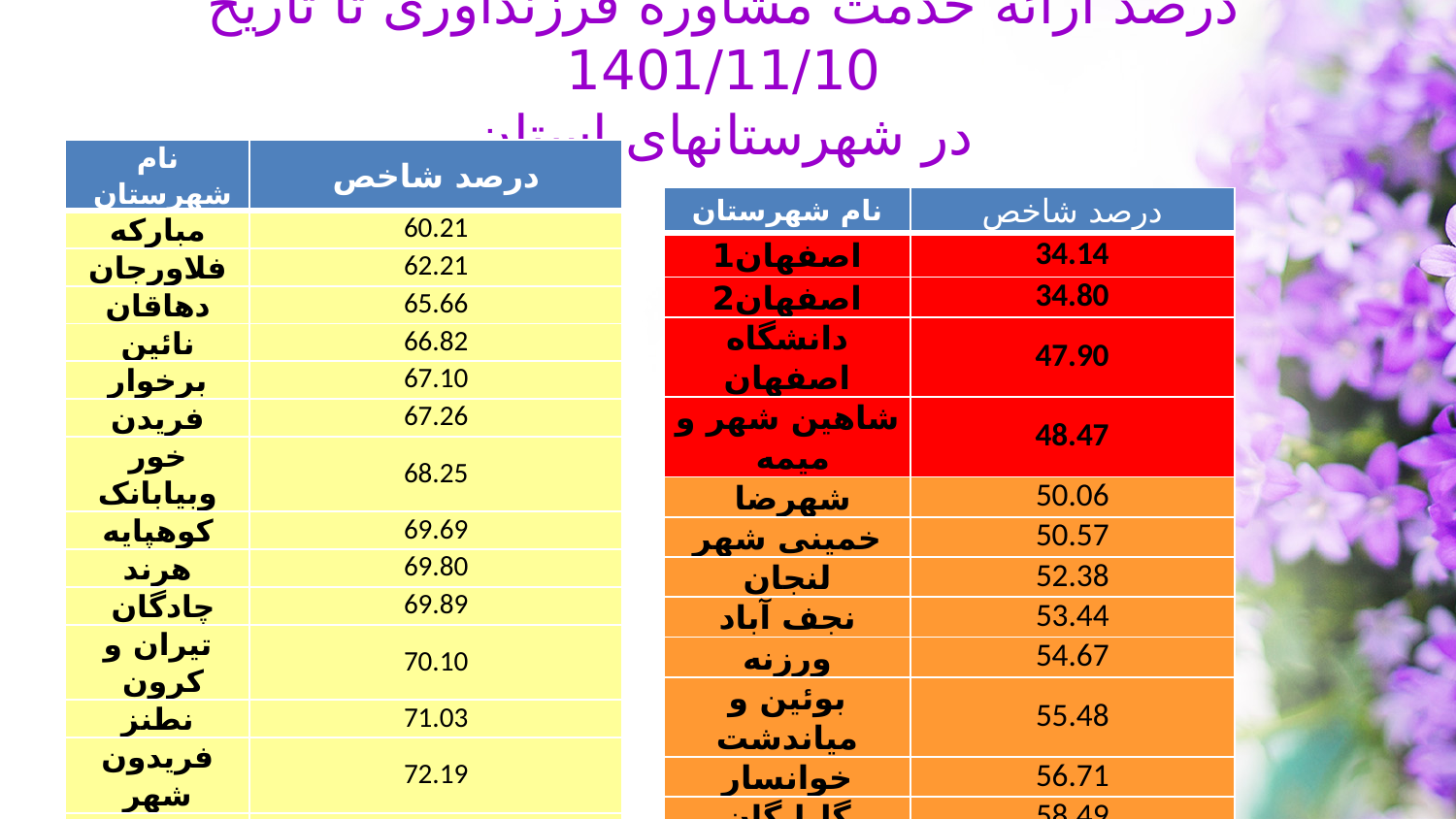

درصد ارائه خدمت مشاوره فرزندآوری تا تاریخ 1401/11/10
در شهرستانهای استان
| نام شهرستان | درصد شاخص |
| --- | --- |
| مبارکه | 60.21 |
| فلاورجان | 62.21 |
| دهاقان | 65.66 |
| نائین | 66.82 |
| برخوار | 67.10 |
| فریدن | 67.26 |
| خور وبیابانک | 68.25 |
| کوهپایه | 69.69 |
| هرند | 69.80 |
| چادگان | 69.89 |
| تیران و کرون | 70.10 |
| نطنز | 71.03 |
| فریدون شهر | 72.19 |
| جرقویه | 79.26 |
| اردستان | 81.77 |
| سمیرم | 85.44 |
| نام شهرستان | درصد شاخص |
| --- | --- |
| اصفهان1 | 34.14 |
| اصفهان2 | 34.80 |
| دانشگاه اصفهان | 47.90 |
| شاهین شهر و میمه | 48.47 |
| شهرضا | 50.06 |
| خمینی شهر | 50.57 |
| لنجان | 52.38 |
| نجف آباد | 53.44 |
| ورزنه | 54.67 |
| بوئین و میاندشت | 55.48 |
| خوانسار | 56.71 |
| گلپایگان | 58.49 |